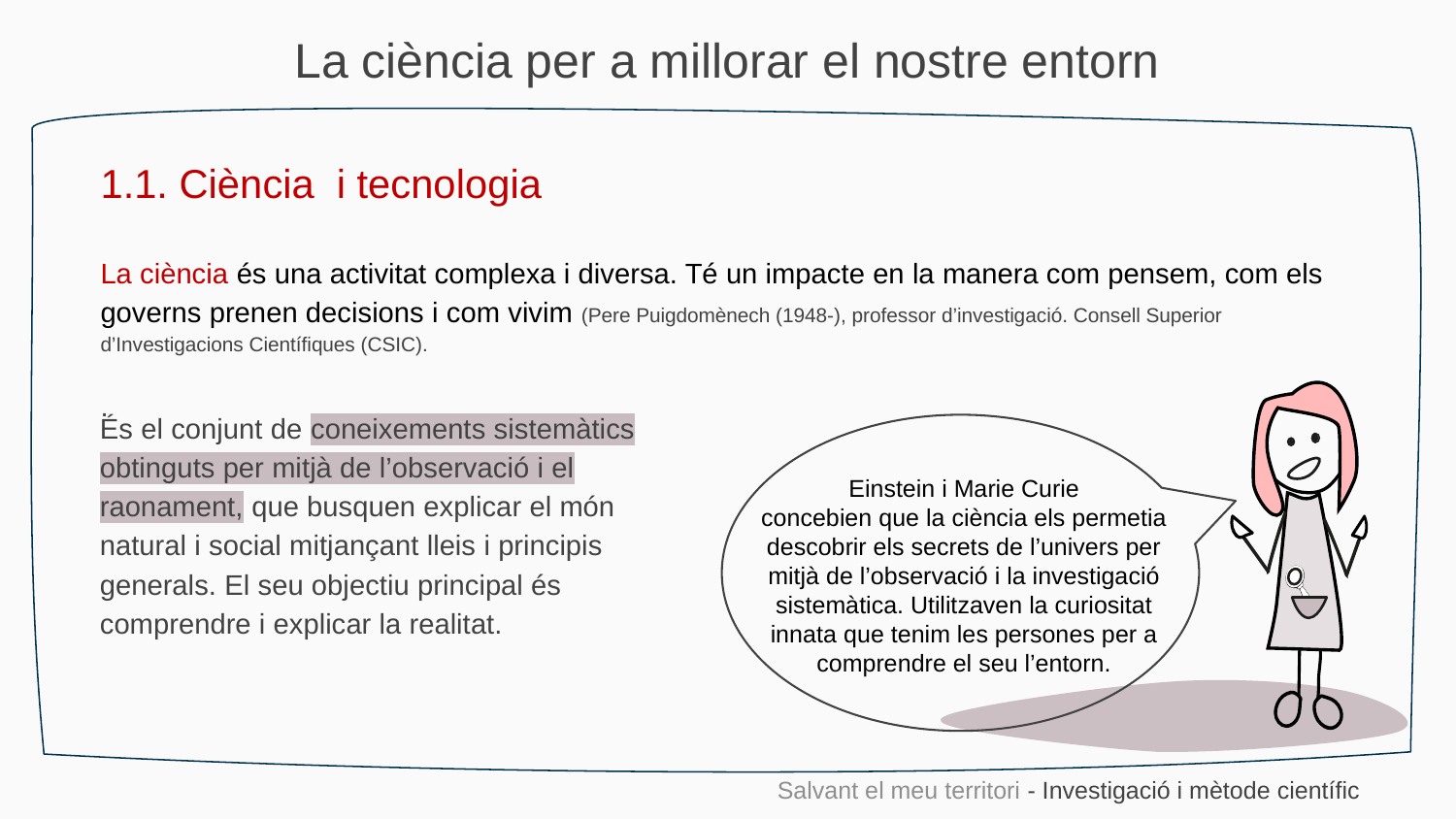

La ciència per a millorar el nostre entorn

1.1. Ciència  i tecnologia
La ciència és una activitat complexa i diversa. Té un impacte en la manera com pensem, com els governs prenen decisions i com vivim (Pere Puigdomènech (1948-), professor d’investigació. Consell Superior d’Investigacions Científiques (CSIC).

.

És el conjunt de coneixements sistemàtics obtinguts per mitjà de l’observació i el raonament, que busquen explicar el món natural i social mitjançant lleis i principis generals. El seu objectiu principal és comprendre i explicar la realitat.

Einstein i Marie Curie
concebien que la ciència els permetia descobrir els secrets de l’univers per mitjà de l’observació i la investigació sistemàtica. Utilitzaven la curiositat innata que tenim les persones per a comprendre el seu l’entorn.

Salvant el meu territori - Investigació i mètode científic